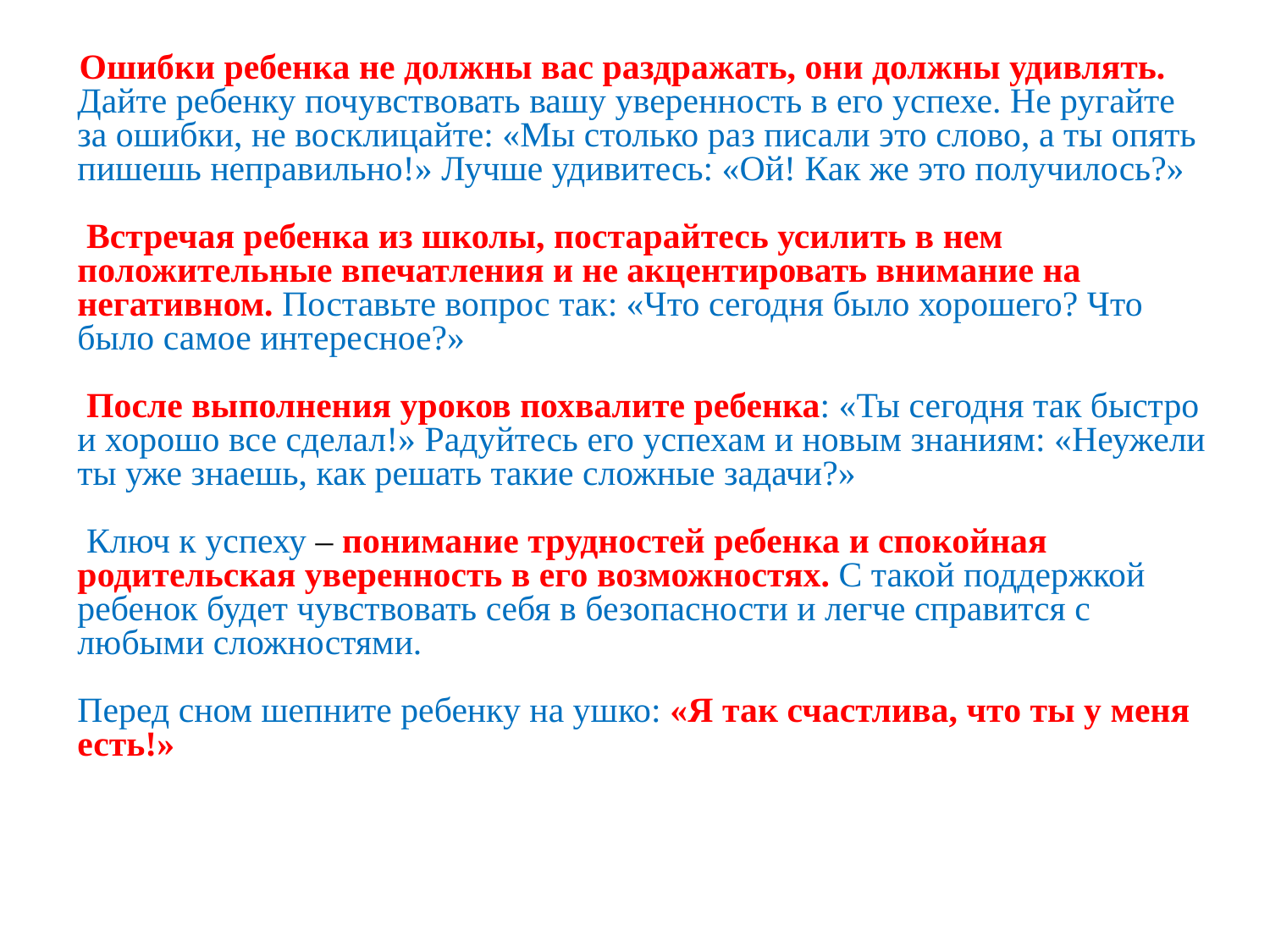

Ошибки ребенка не должны вас раздражать, они должны удивлять. Дайте ребенку почувствовать вашу уверенность в его успехе. Не ругайте за ошибки, не восклицайте: «Мы столько раз писали это слово, а ты опять пишешь неправильно!» Лучше удивитесь: «Ой! Как же это получилось?» 
 Встречая ребенка из школы, постарайтесь усилить в нем положительные впечатления и не акцентировать внимание на негативном. Поставьте вопрос так: «Что сегодня было хорошего? Что было самое интересное?»
 После выполнения уроков похвалите ребенка: «Ты сегодня так быстро и хорошо все сделал!» Радуйтесь его успехам и новым знаниям: «Неужели ты уже знаешь, как решать такие сложные задачи?»
 Ключ к успеху – понимание трудностей ребенка и спокойная родительская уверенность в его возможностях. С такой поддержкой ребенок будет чувствовать себя в безопасности и легче справится с любыми сложностями.
Перед сном шепните ребенку на ушко: «Я так счастлива, что ты у меня есть!»